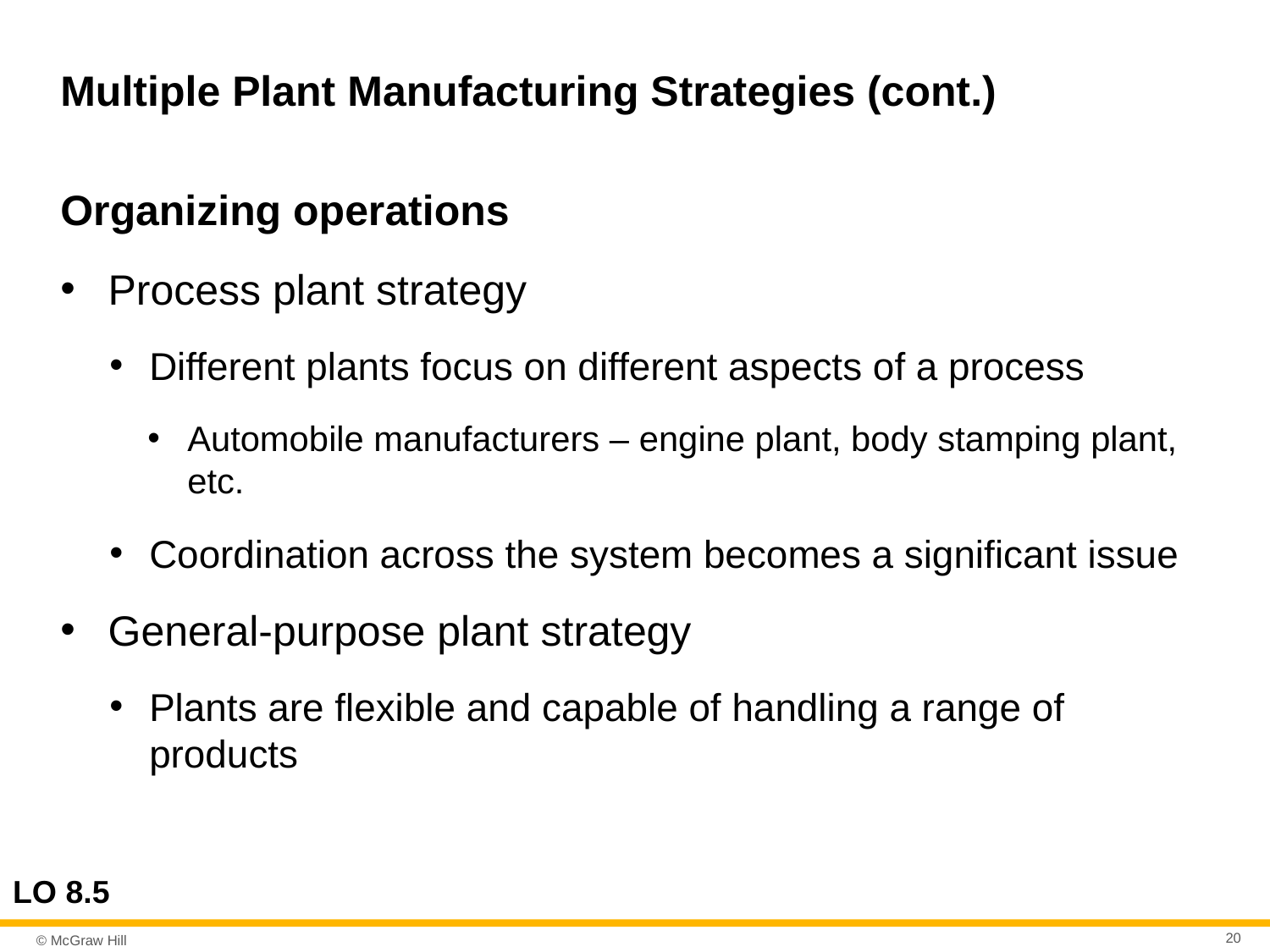

# Multiple Plant Manufacturing Strategies (cont.)
Organizing operations
Process plant strategy
Different plants focus on different aspects of a process
Automobile manufacturers – engine plant, body stamping plant, etc.
Coordination across the system becomes a significant issue
General-purpose plant strategy
Plants are flexible and capable of handling a range of products
LO 8.5